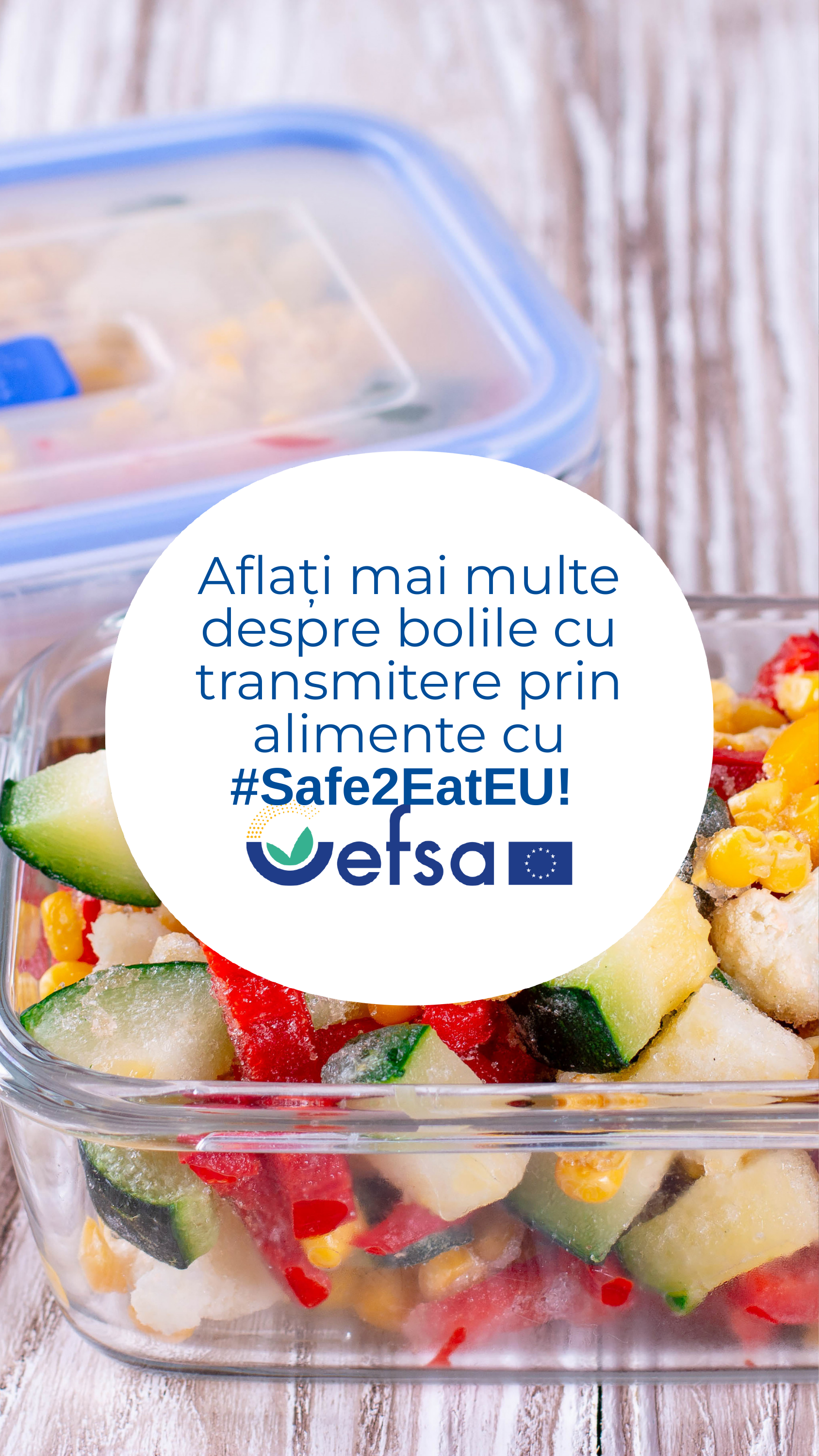

Aflați mai multe despre bolile cu transmitere prin alimente cu #Safe2EatEU!